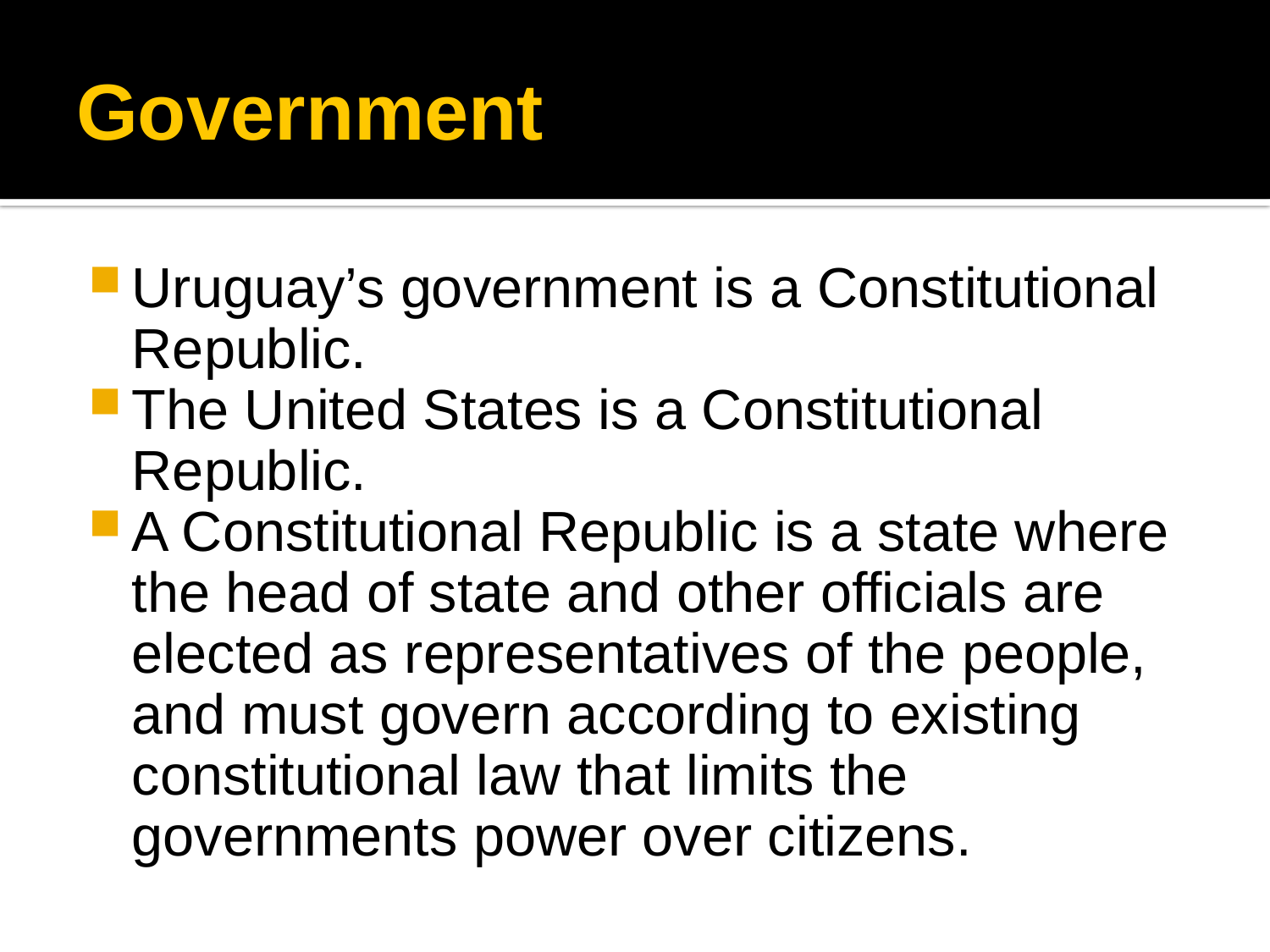

# Government
Uruguay’s government is a Constitutional Republic.
The United States is a Constitutional Republic.
A Constitutional Republic is a state where the head of state and other officials are elected as representatives of the people, and must govern according to existing constitutional law that limits the governments power over citizens.